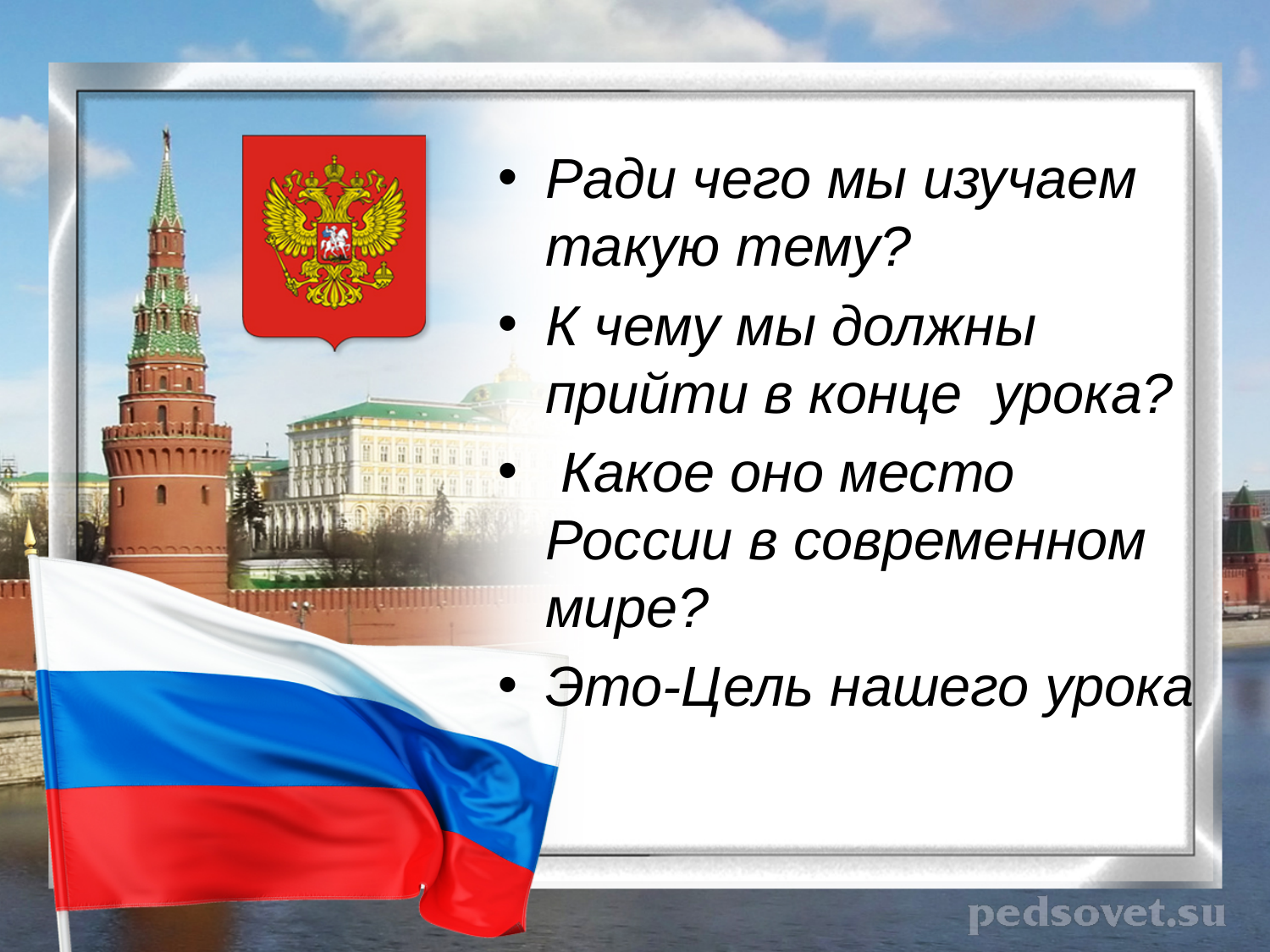

Ради чего мы изучаем такую тему?
К чему мы должны прийти в конце  урока?
 Какое оно место России в современном мире?
Это-Цель нашего урока